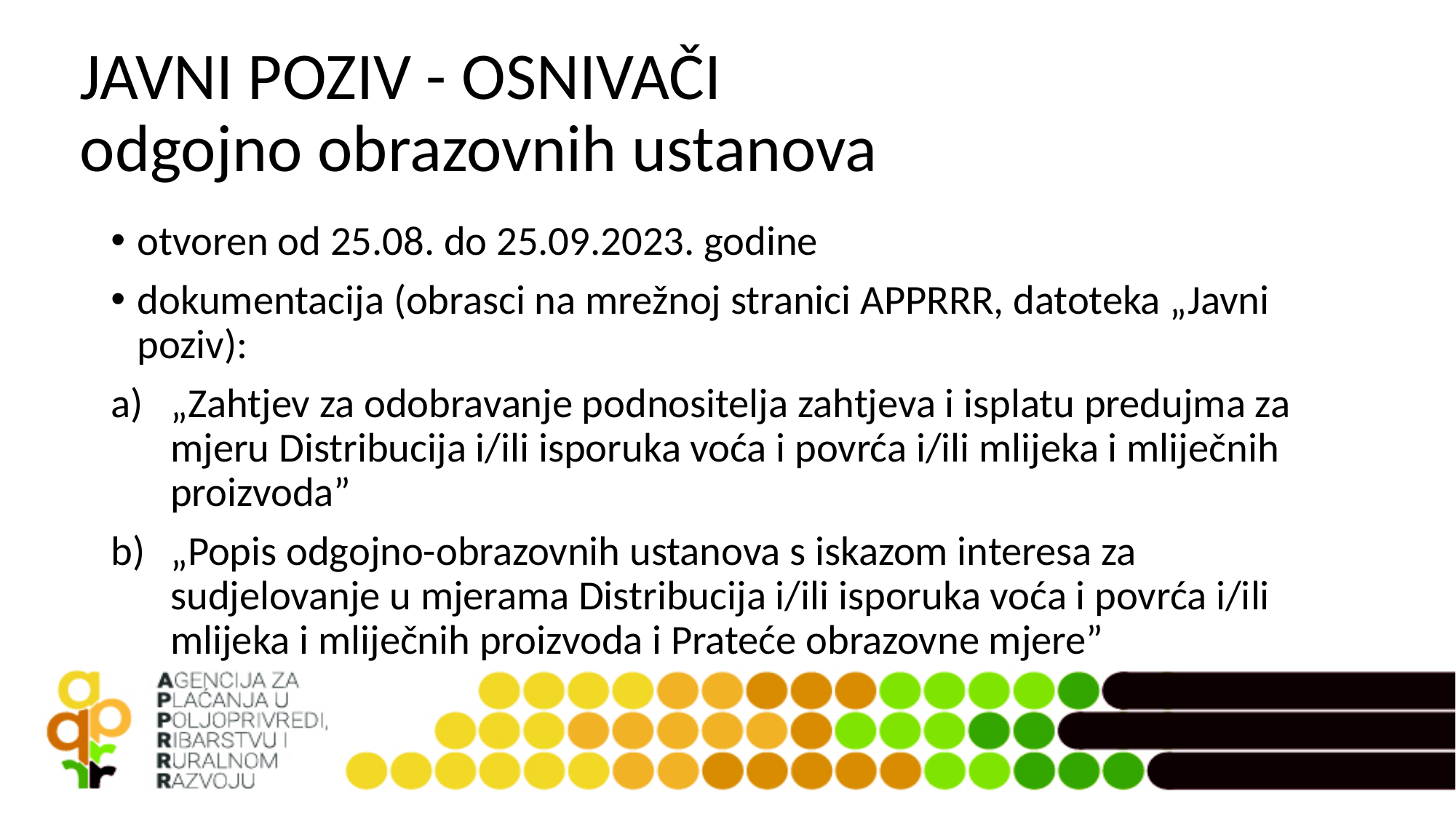

# JAVNI POZIV - OSNIVAČI odgojno obrazovnih ustanova

otvoren od 25.08. do 25.09.2023. godine
dokumentacija (obrasci na mrežnoj stranici APPRRR, datoteka „Javni poziv):
„Zahtjev za odobravanje podnositelja zahtjeva i isplatu predujma za mjeru Distribucija i/ili isporuka voća i povrća i/ili mlijeka i mliječnih proizvoda”
„Popis odgojno-obrazovnih ustanova s iskazom interesa za sudjelovanje u mjerama Distribucija i/ili isporuka voća i povrća i/ili mlijeka i mliječnih proizvoda i Prateće obrazovne mjere”